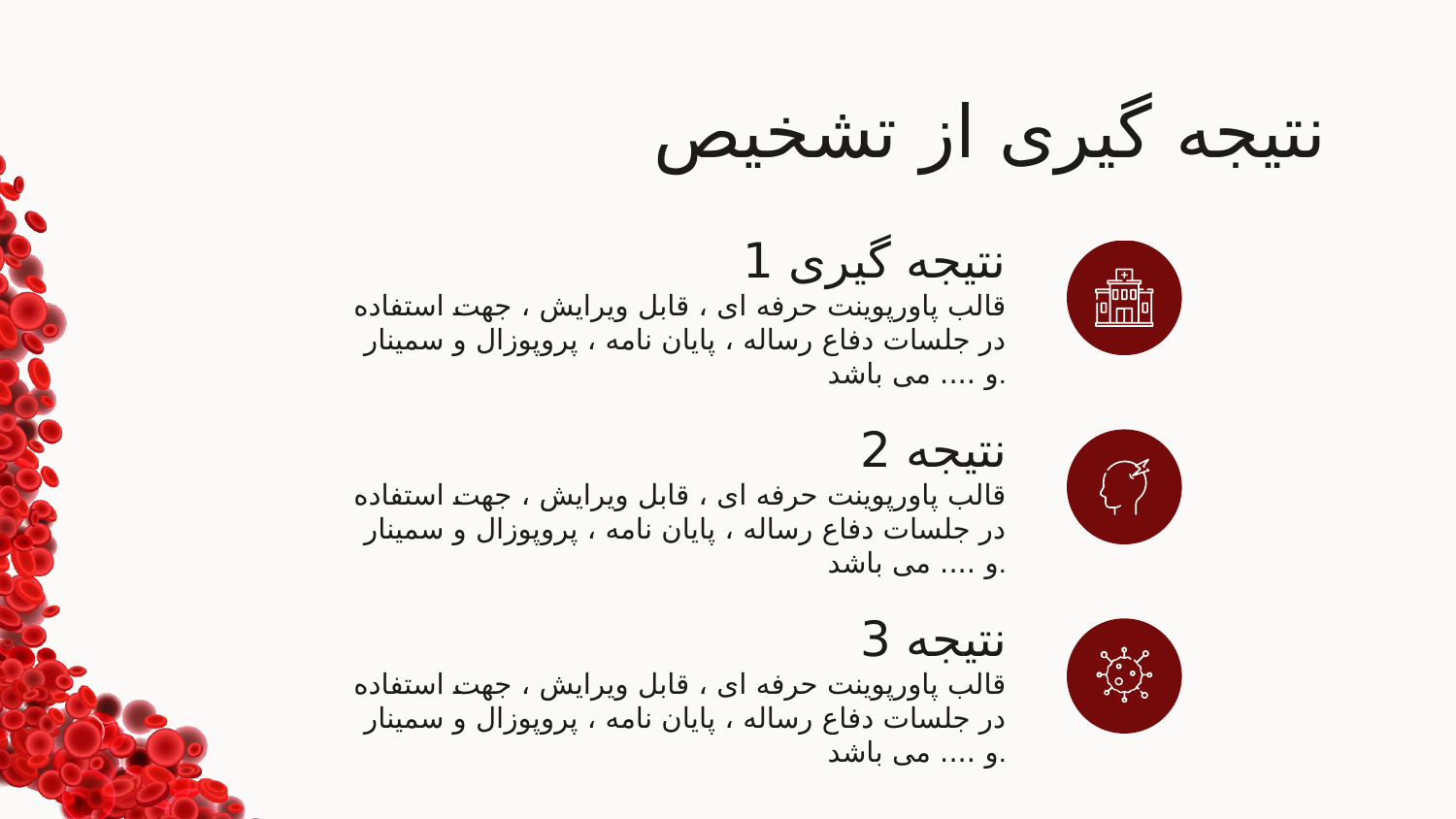

# نتیجه گیری از تشخیص
نتیجه گیری 1

قالب پاورپوينت حرفه ای ، قابل ویرایش ، جهت استفاده در جلسات دفاع رساله ، پایان نامه ، پروپوزال و سمینار و .... می باشد.
نتیجه 2

قالب پاورپوينت حرفه ای ، قابل ویرایش ، جهت استفاده در جلسات دفاع رساله ، پایان نامه ، پروپوزال و سمینار و .... می باشد.
نتیجه 3

قالب پاورپوينت حرفه ای ، قابل ویرایش ، جهت استفاده در جلسات دفاع رساله ، پایان نامه ، پروپوزال و سمینار و .... می باشد.